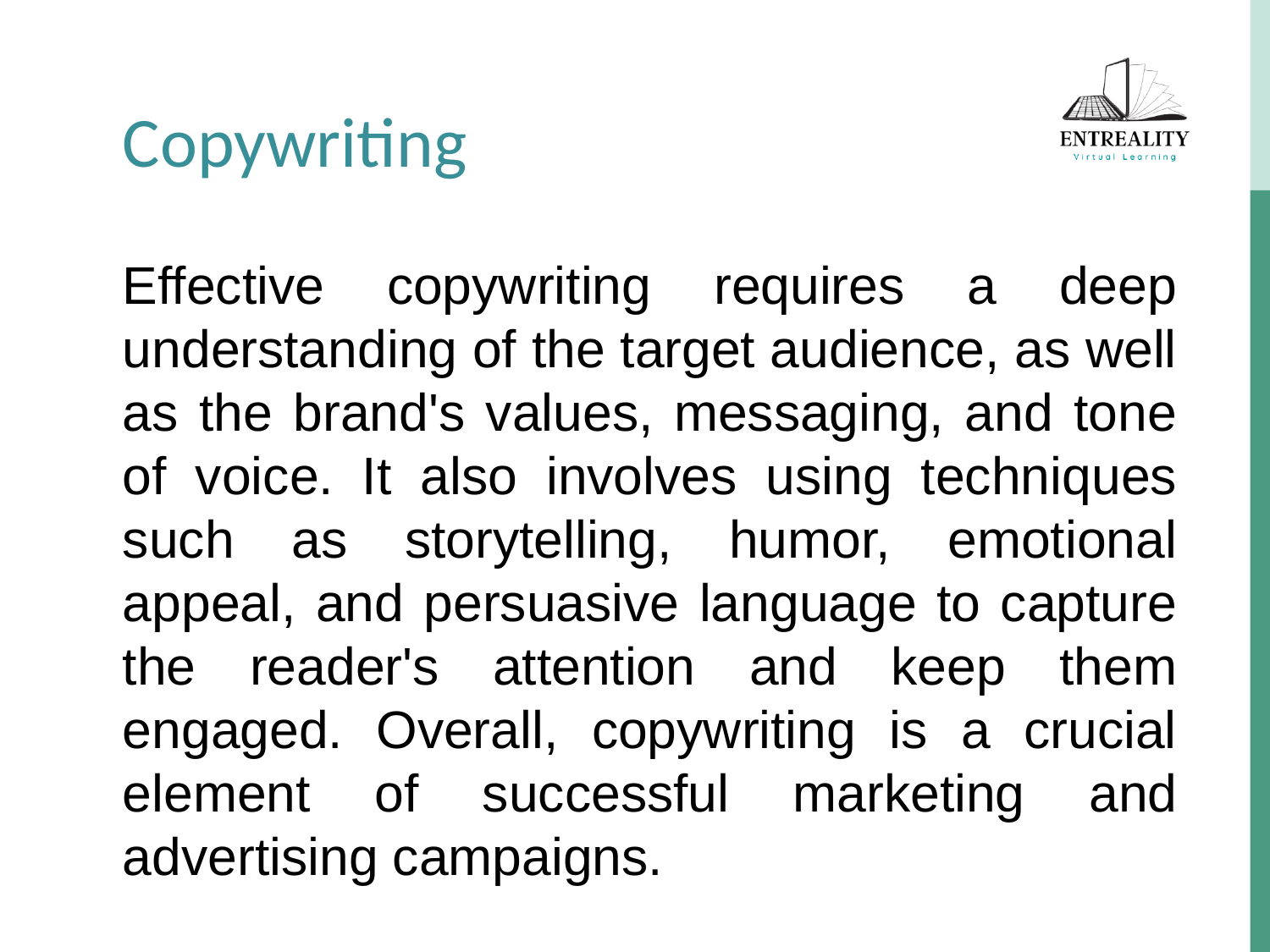

Copywriting
Effective copywriting requires a deep understanding of the target audience, as well as the brand's values, messaging, and tone of voice. It also involves using techniques such as storytelling, humor, emotional appeal, and persuasive language to capture the reader's attention and keep them engaged. Overall, copywriting is a crucial element of successful marketing and advertising campaigns.